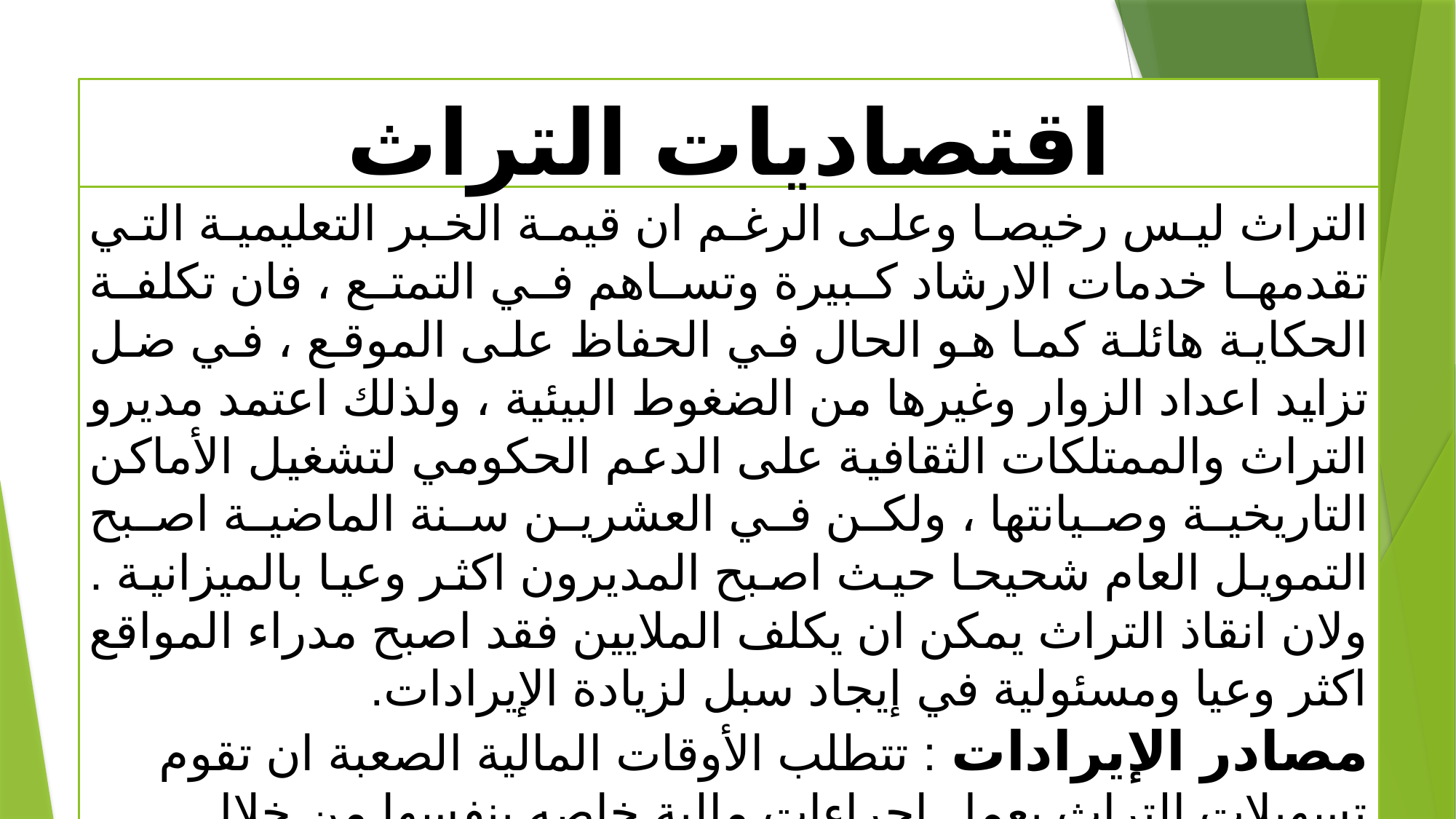

# اقتصاديات التراث
التراث ليس رخيصا وعلى الرغم ان قيمة الخبر التعليمية التي تقدمها خدمات الارشاد كبيرة وتساهم في التمتع ، فان تكلفة الحكاية هائلة كما هو الحال في الحفاظ على الموقع ، في ضل تزايد اعداد الزوار وغيرها من الضغوط البيئية ، ولذلك اعتمد مديرو التراث والممتلكات الثقافية على الدعم الحكومي لتشغيل الأماكن التاريخية وصيانتها ، ولكن في العشرين سنة الماضية اصبح التمويل العام شحيحا حيث اصبح المديرون اكثر وعيا بالميزانية . ولان انقاذ التراث يمكن ان يكلف الملايين فقد اصبح مدراء المواقع اكثر وعيا ومسئولية في إيجاد سبل لزيادة الإيرادات.
مصادر الإيرادات : تتطلب الأوقات المالية الصعبة ان تقوم تسهيلات التراث بعمل إجراءات مالية خاصه بنفسها من خلال زيادة الإيرادات وضبط النفقات التشغيلية.